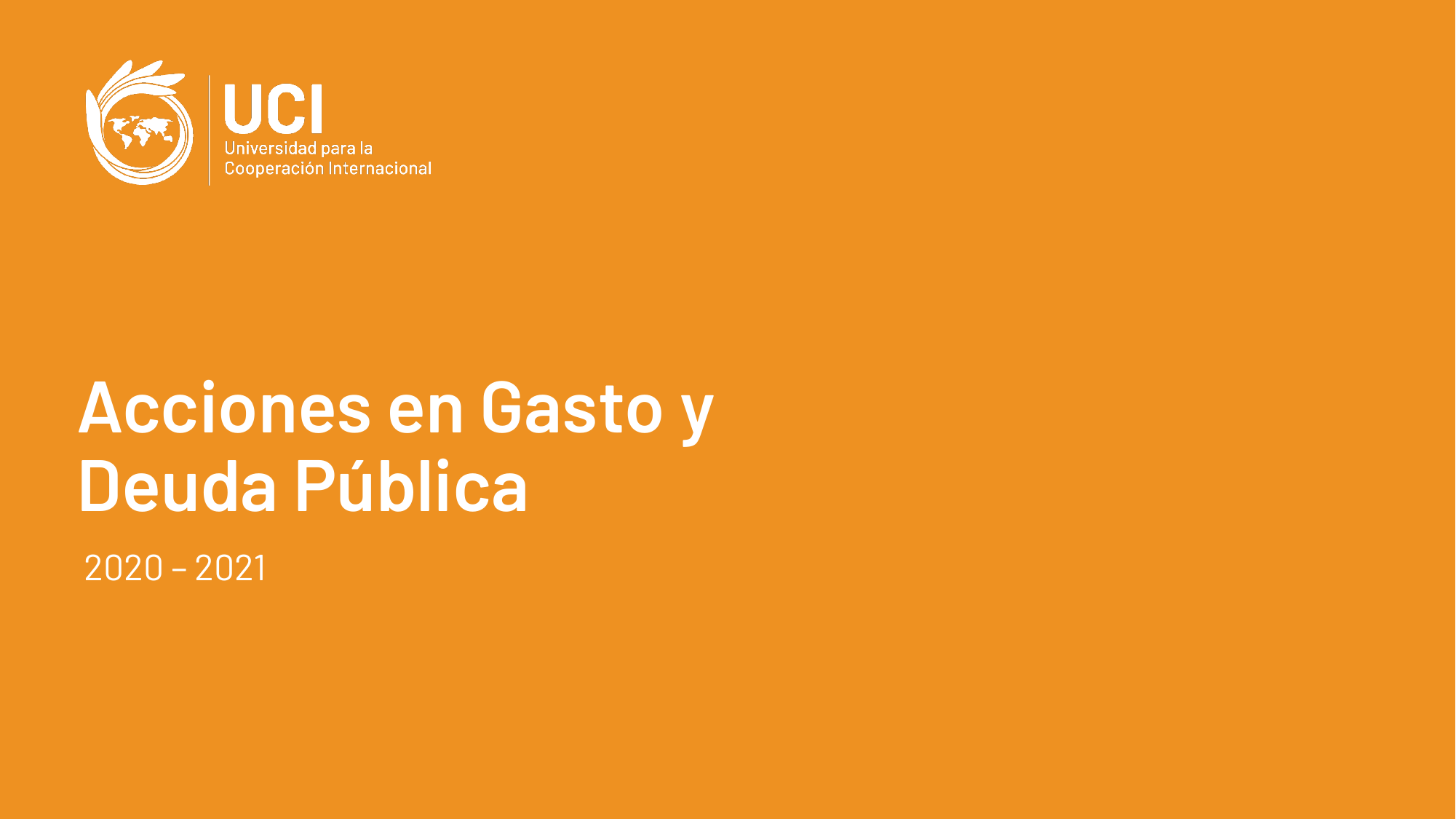

# Acciones en Gasto y Deuda Pública
 2020 – 2021